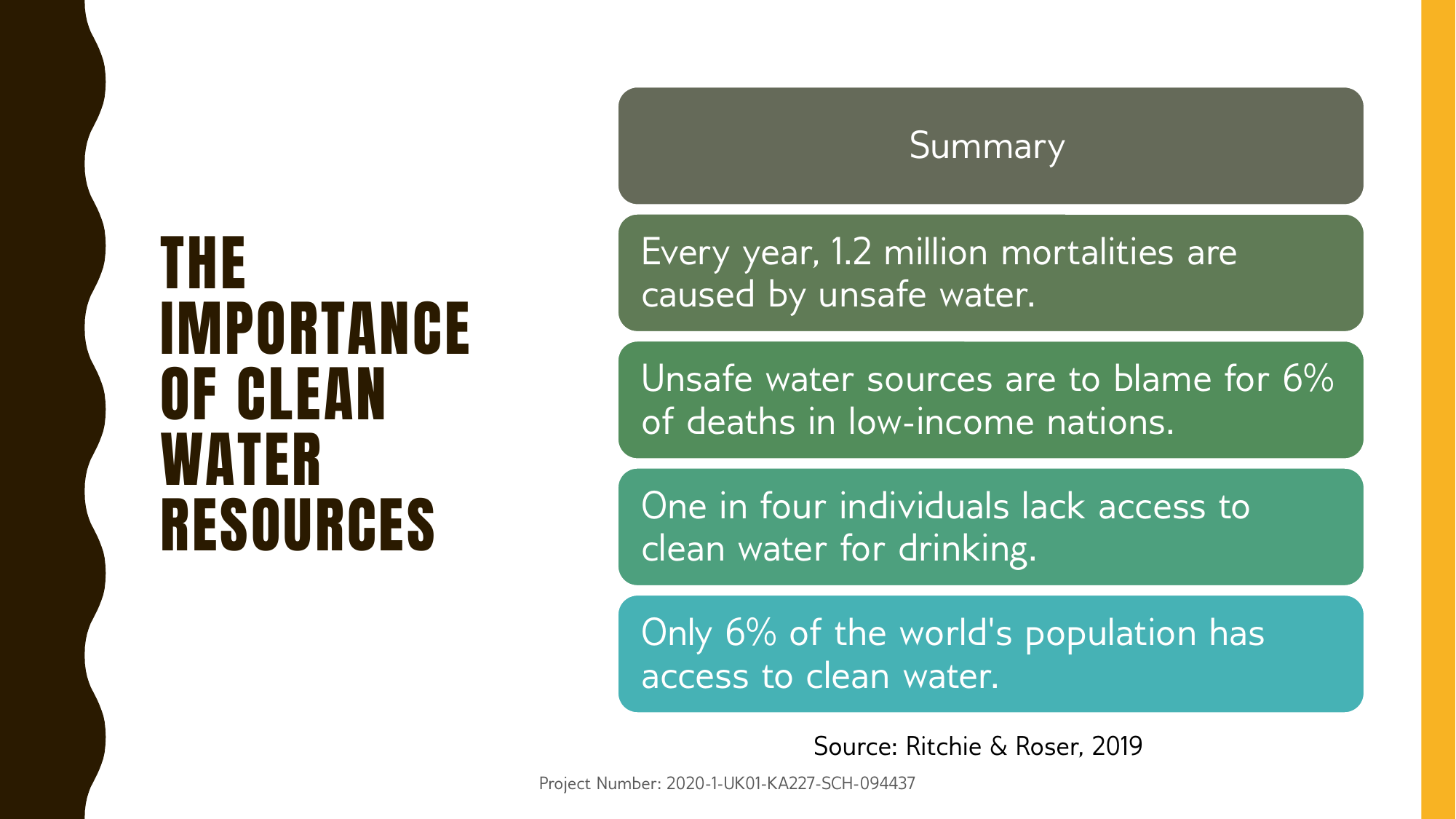

# The importance of clean water resources
Summary
Every year, 1.2 million mortalities are caused by unsafe water.
Unsafe water sources are to blame for 6% of deaths in low-income nations.
One in four individuals lack access to clean water for drinking.
Only 6% of the world's population has access to clean water.
Source: Ritchie & Roser, 2019
Project Number: 2020-1-UK01-KA227-SCH-094437